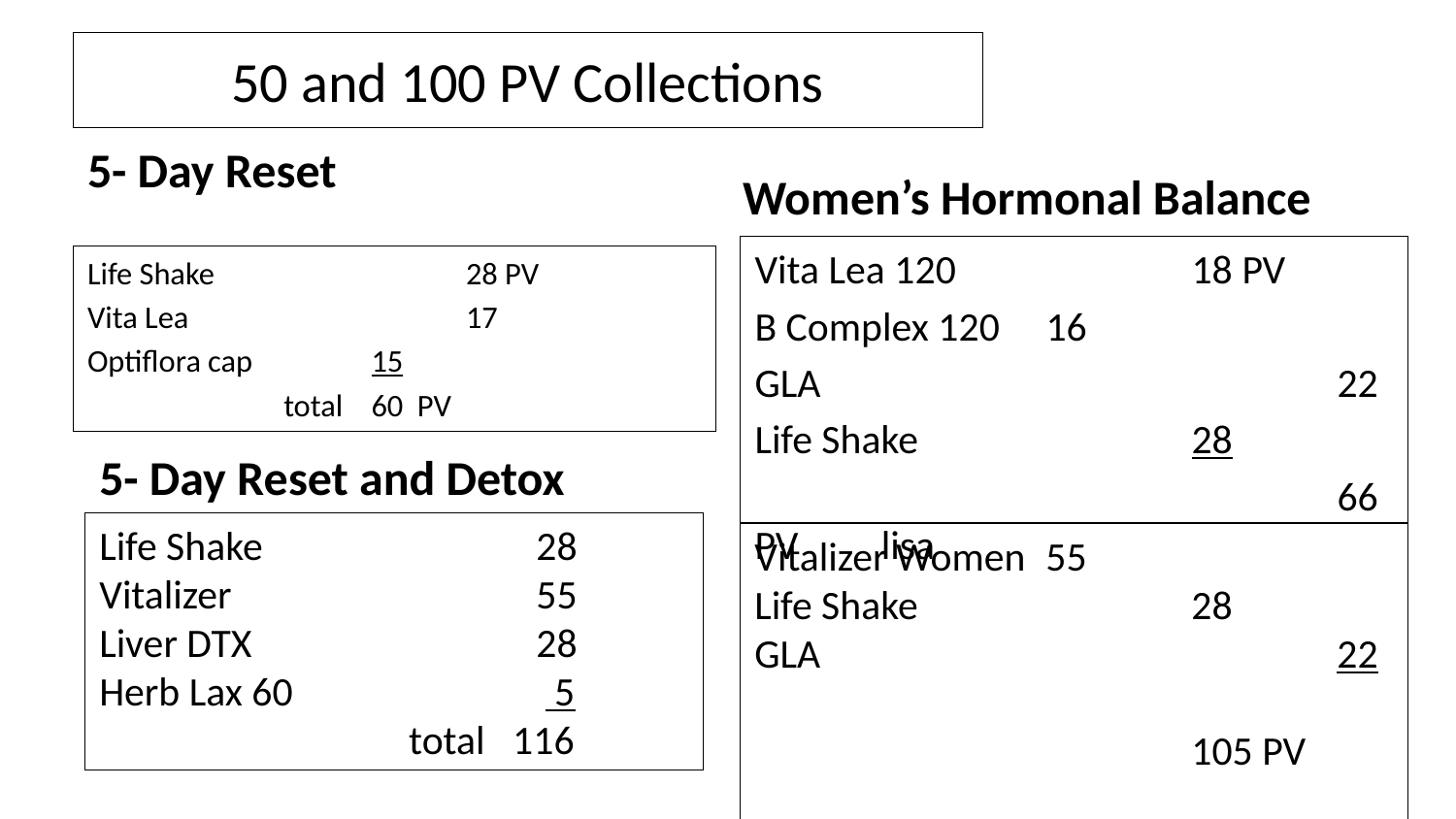

# 50 and 100 PV Collections
5- Day Reset
Women’s Hormonal Balance
Vita Lea 120		18 PV
B Complex 120	16
GLA				22
Life Shake		28
				66 PV         lisa
Life Shake			28 PV
Vita Lea			17
Optiflora cap		15
		 total	60  PV
5- Day Reset and Detox
Life Shake  		28
Vitalizer			55
Liver DTX		28
Herb Lax 60		  5
		  total   116
Vitalizer Women	55
Life Shake		28
GLA				22 		                        				105 PV